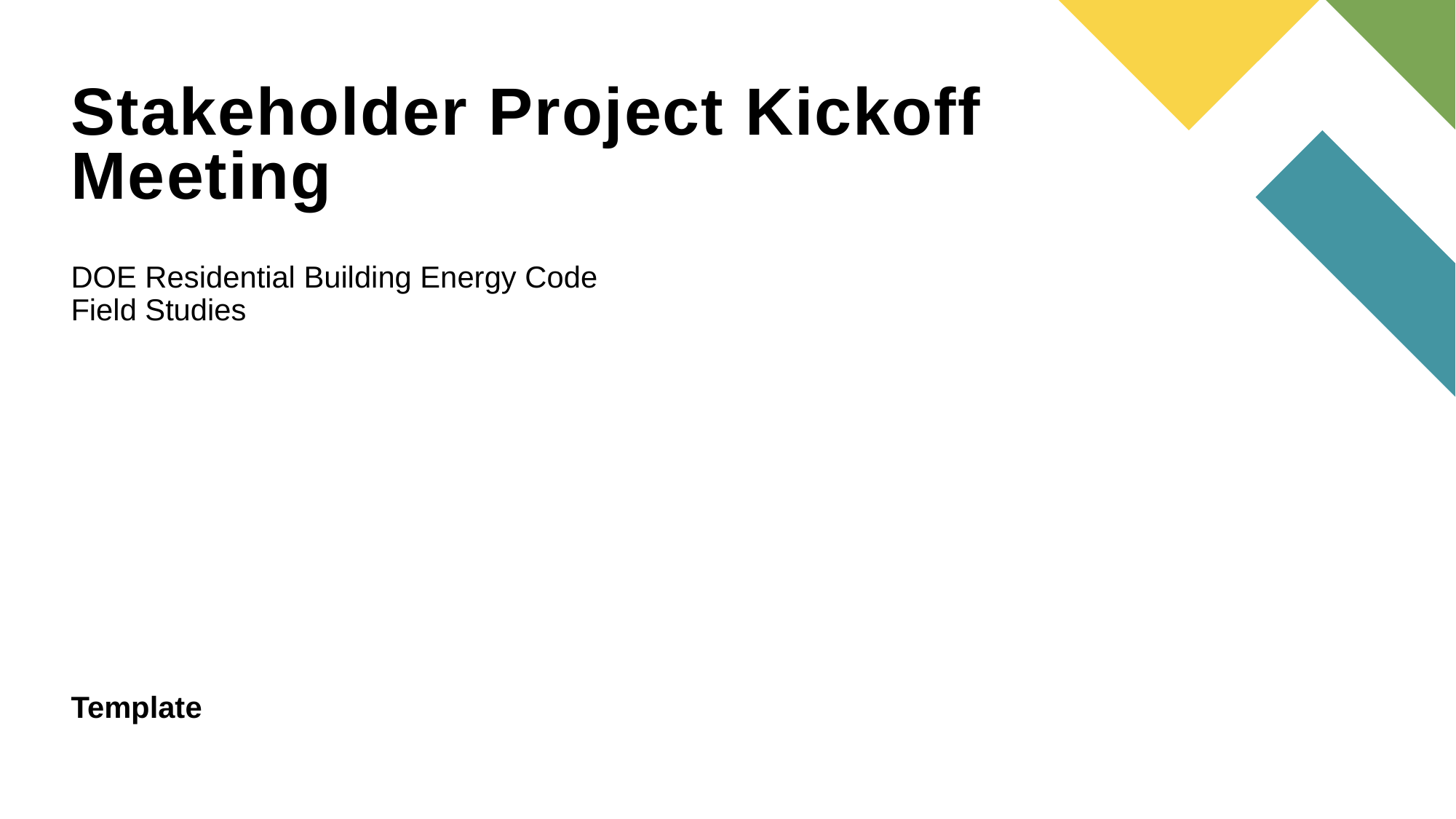

# Stakeholder Project Kickoff Meeting
DOE Residential Building Energy Code Field Studies
Template